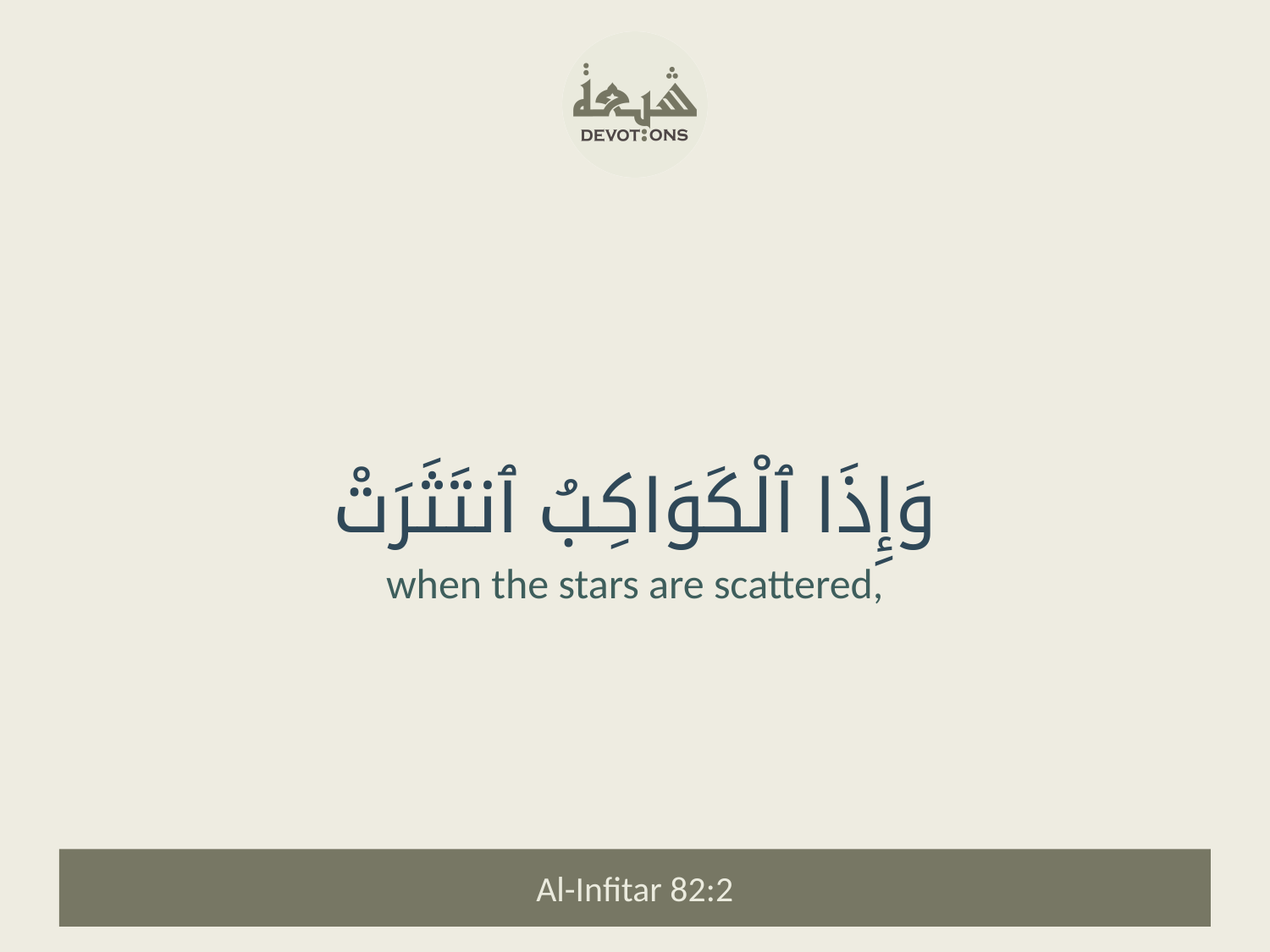

وَإِذَا ٱلْكَوَاكِبُ ٱنتَثَرَتْ
when the stars are scattered,
Al-Infitar 82:2